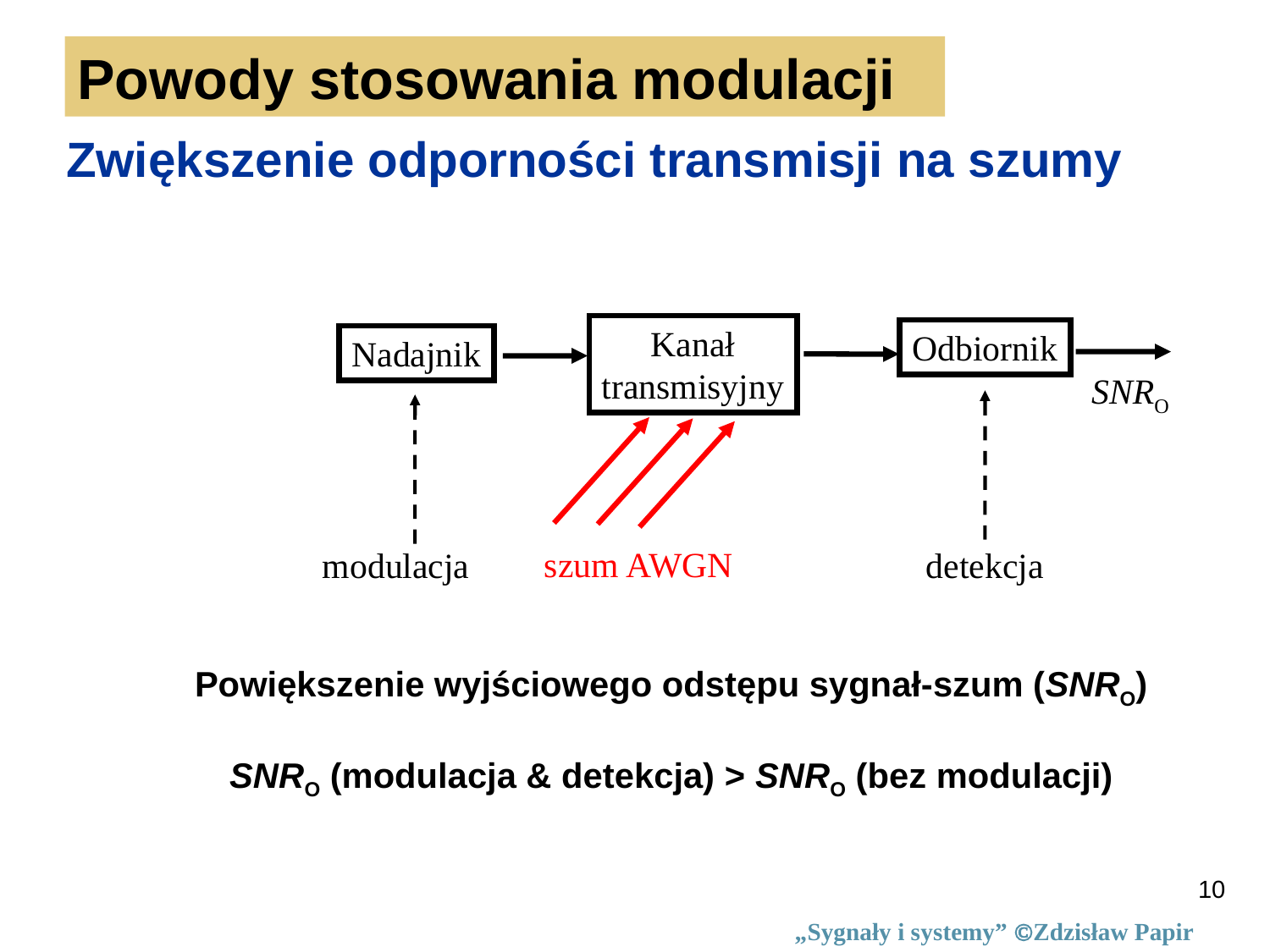

Powody stosowania modulacji
Zwiększenie odporności transmisji na szumy
Kanał
transmisyjny
Odbiornik
Nadajnik

szum AWGN

SNRO

modulacja
detekcja

Powiększenie wyjściowego odstępu sygnał-szum (SNRO)

SNRO (modulacja & detekcja) > SNRO (bez modulacji)
10
„Sygnały i systemy” ©Zdzisław Papir